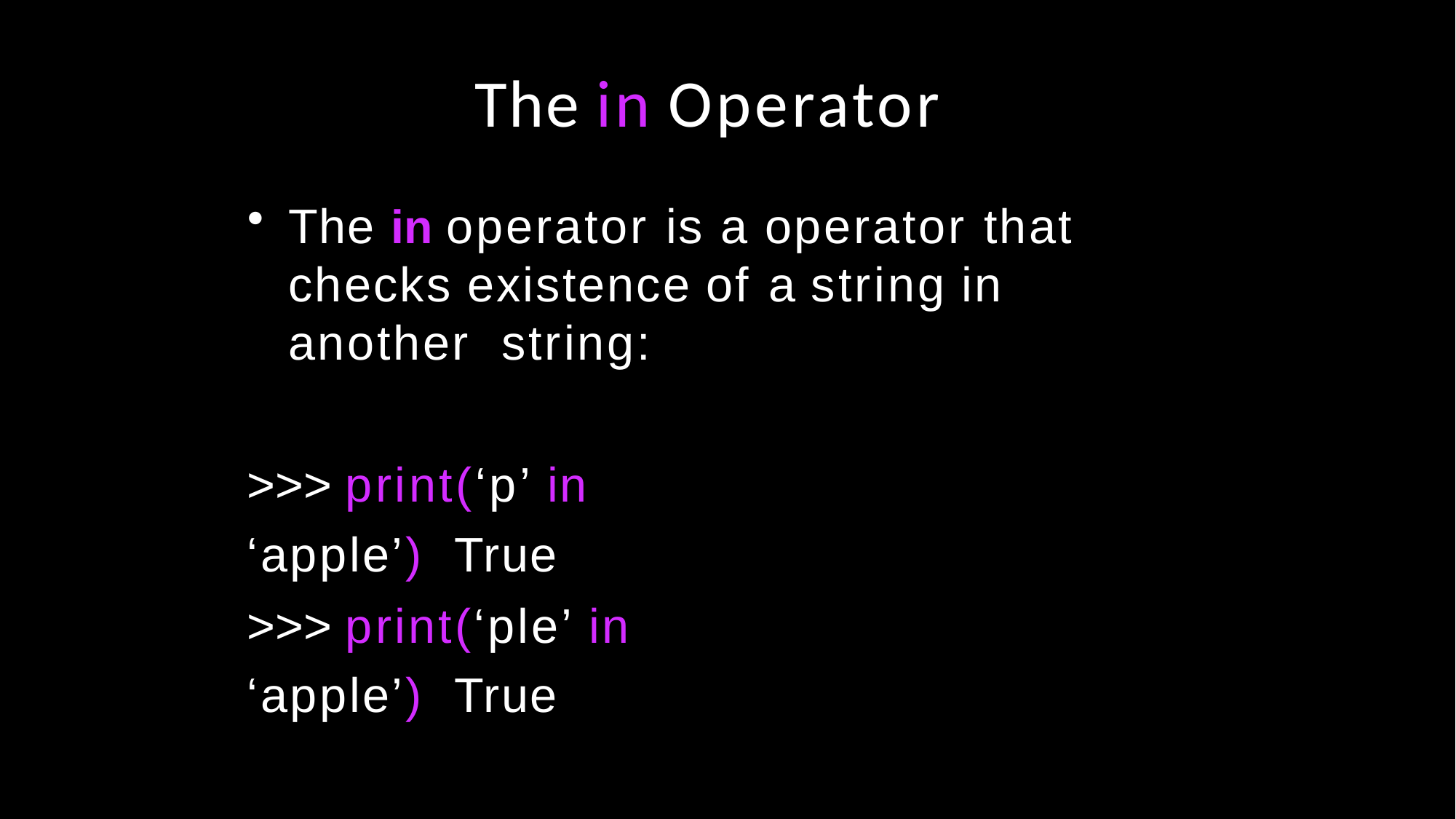

# The in Operator
The in operator is a operator that  checks existence of a string in another  string:

>>> print(‘p’ in ‘apple’)  True
>>> print(‘ple’ in ‘apple’)  True